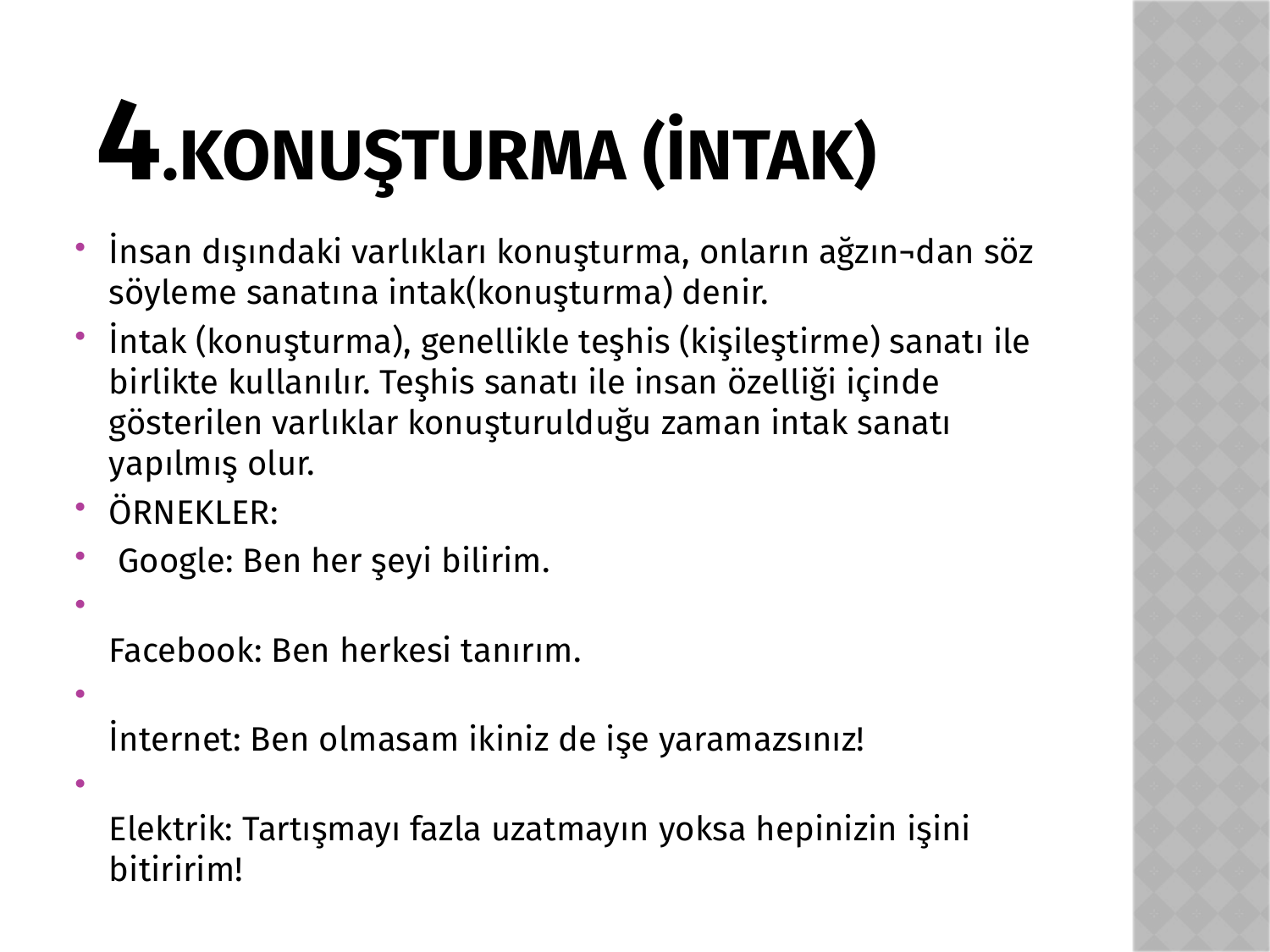

# 4.KONUŞTURMA (İNTAK)
İnsan dışındaki varlıkları konuşturma, onların ağzın¬dan söz söyleme sanatına intak(konuşturma) denir.
İntak (konuşturma), genellikle teşhis (kişileştirme) sanatı ile birlikte kullanılır. Teşhis sanatı ile insan özelliği içinde gösterilen varlıklar konuşturulduğu zaman intak sanatı yapılmış olur.
ÖRNEKLER:
 Google: Ben her şeyi bilirim.
Facebook: Ben herkesi tanırım.
İnternet: Ben olmasam ikiniz de işe yaramazsınız!
Elektrik: Tartışmayı fazla uzatmayın yoksa hepinizin işini bitiririm!